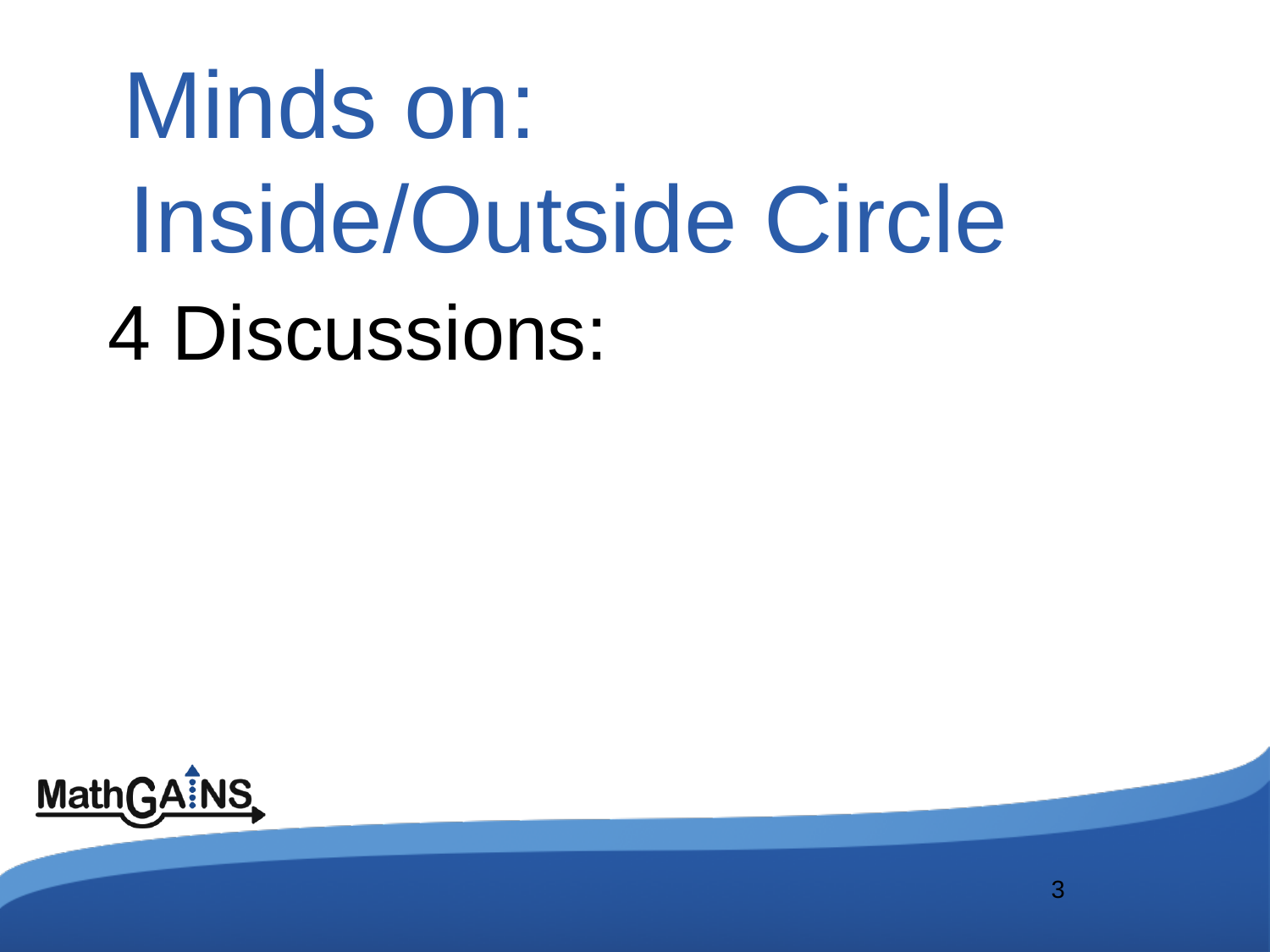

# Minds on: Inside/Outside Circle
4 Discussions:

3